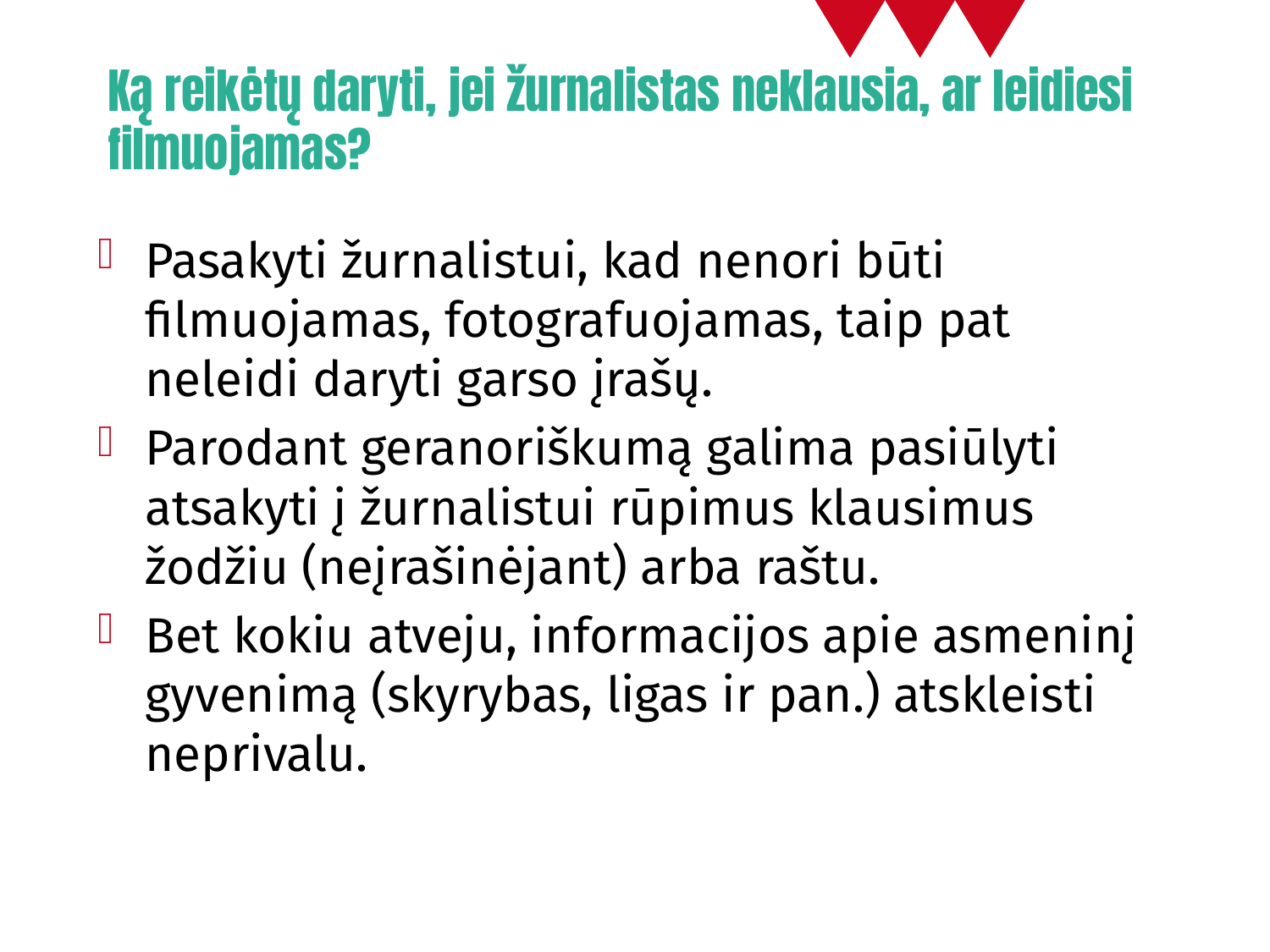

# Ką reikėtų daryti, jei žurnalistas neklausia, ar leidiesi filmuojamas?
Pasakyti žurnalistui, kad nenori būti filmuojamas, fotografuojamas, taip pat neleidi daryti garso įrašų.
Parodant geranoriškumą galima pasiūlyti atsakyti į žurnalistui rūpimus klausimus žodžiu (neįrašinėjant) arba raštu.
Bet kokiu atveju, informacijos apie asmeninį gyvenimą (skyrybas, ligas ir pan.) atskleisti neprivalu.